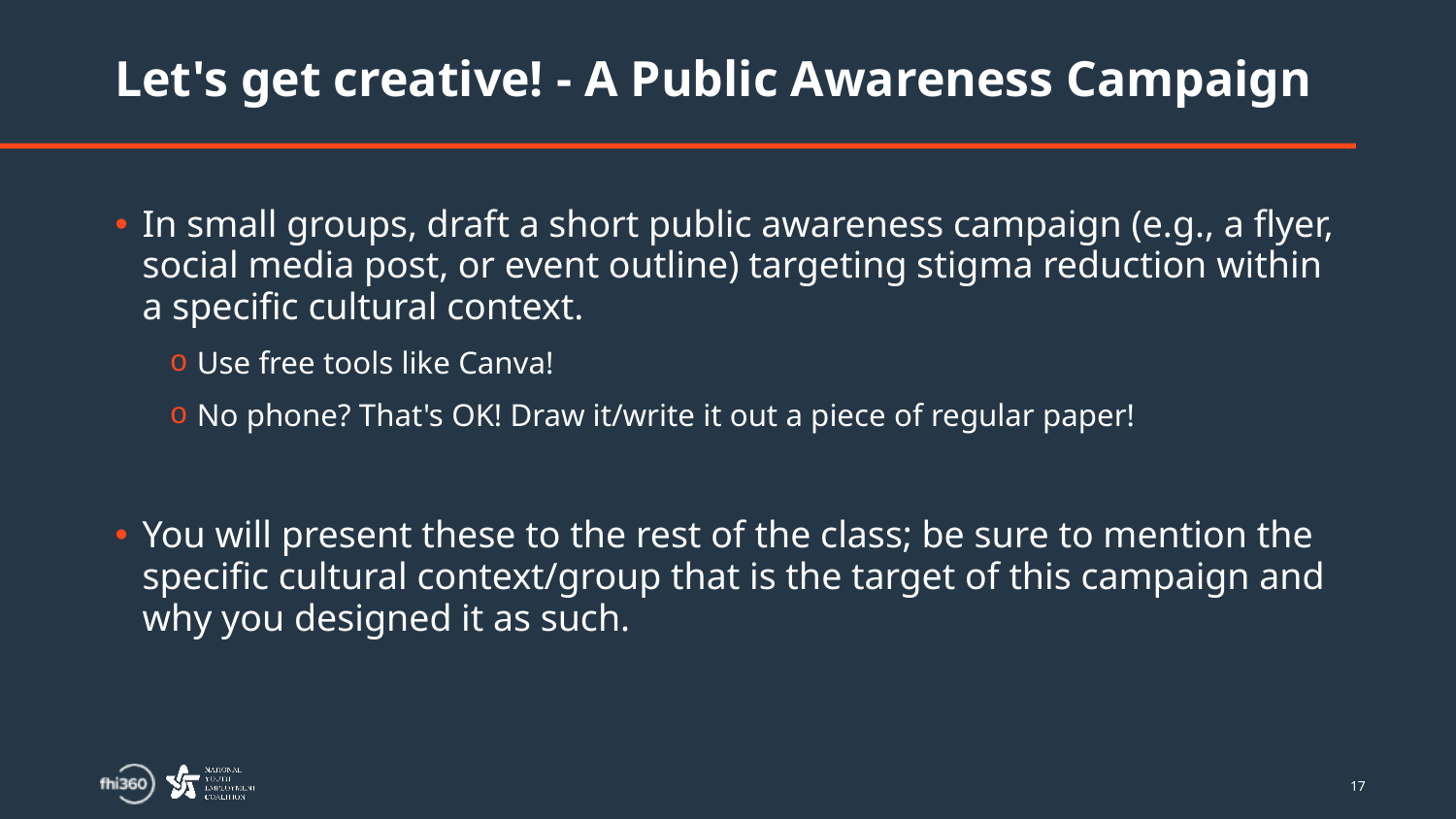

# Let's get creative! - A Public Awareness Campaign
In small groups, draft a short public awareness campaign (e.g., a flyer, social media post, or event outline) targeting stigma reduction within a specific cultural context.
Use free tools like Canva!
No phone? That's OK! Draw it/write it out a piece of regular paper!

You will present these to the rest of the class; be sure to mention the specific cultural context/group that is the target of this campaign and why you designed it as such.